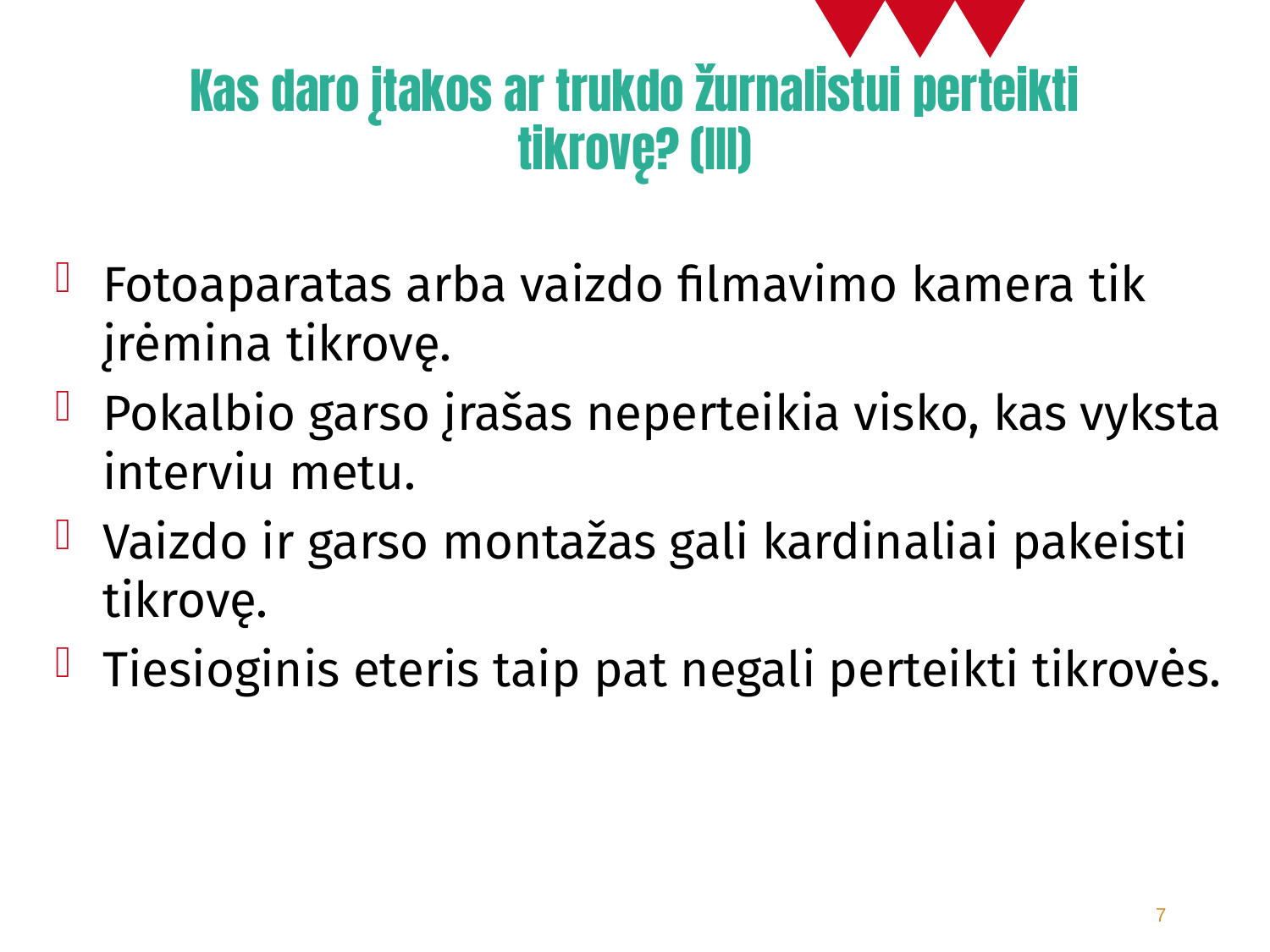

# Kas daro įtakos ar trukdo žurnalistui perteikti tikrovę? (III)
Fotoaparatas arba vaizdo filmavimo kamera tik įrėmina tikrovę.
Pokalbio garso įrašas neperteikia visko, kas vyksta interviu metu.
Vaizdo ir garso montažas gali kardinaliai pakeisti tikrovę.
Tiesioginis eteris taip pat negali perteikti tikrovės.
7